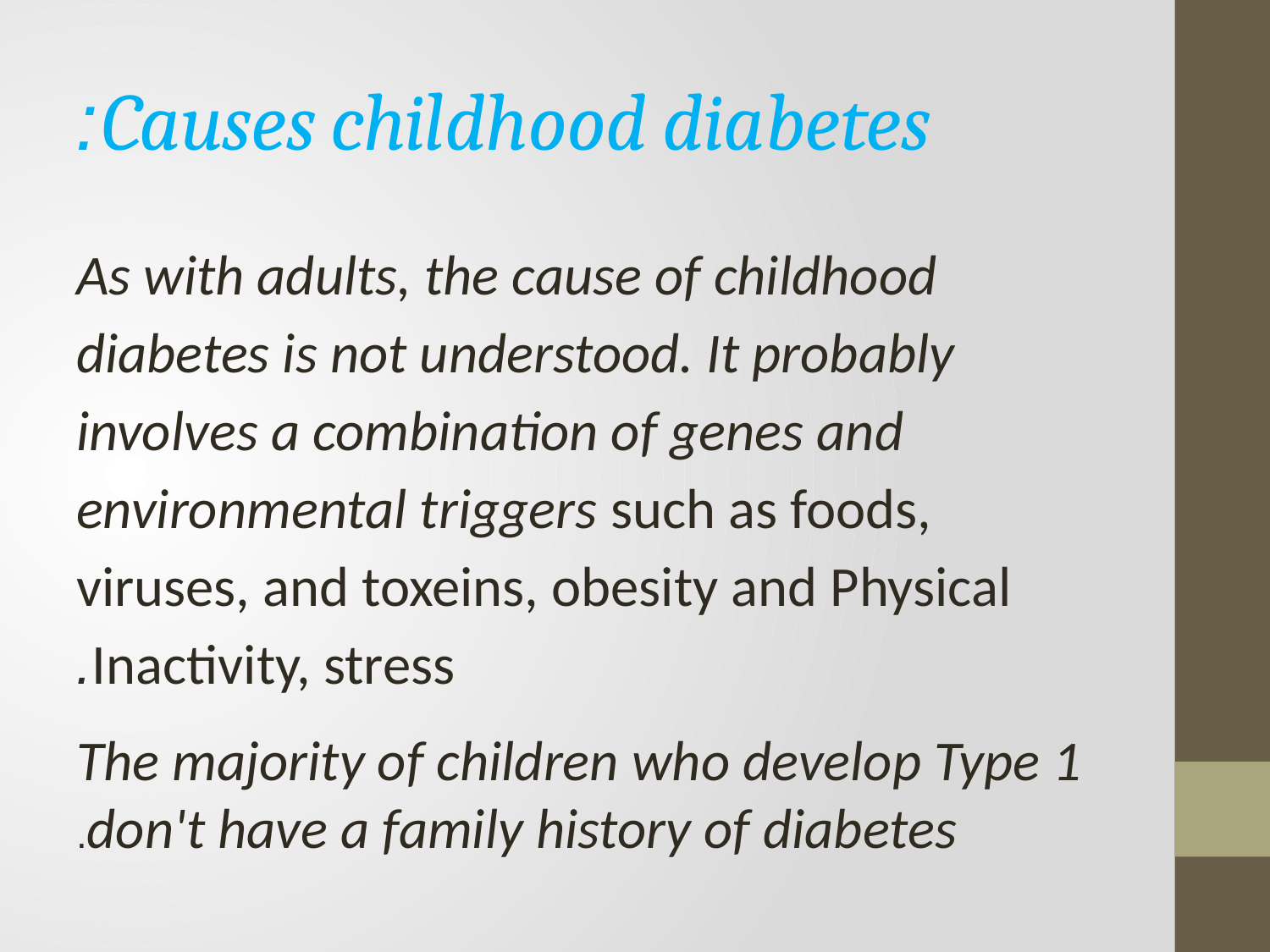

# Causes childhood diabetes:
As with adults, the cause of childhood diabetes is not understood. It probably involves a combination of genes and environmental triggers such as foods, viruses, and toxeins, obesity and Physical Inactivity, stress.
The majority of children who develop Type 1 don't have a family history of diabetes.